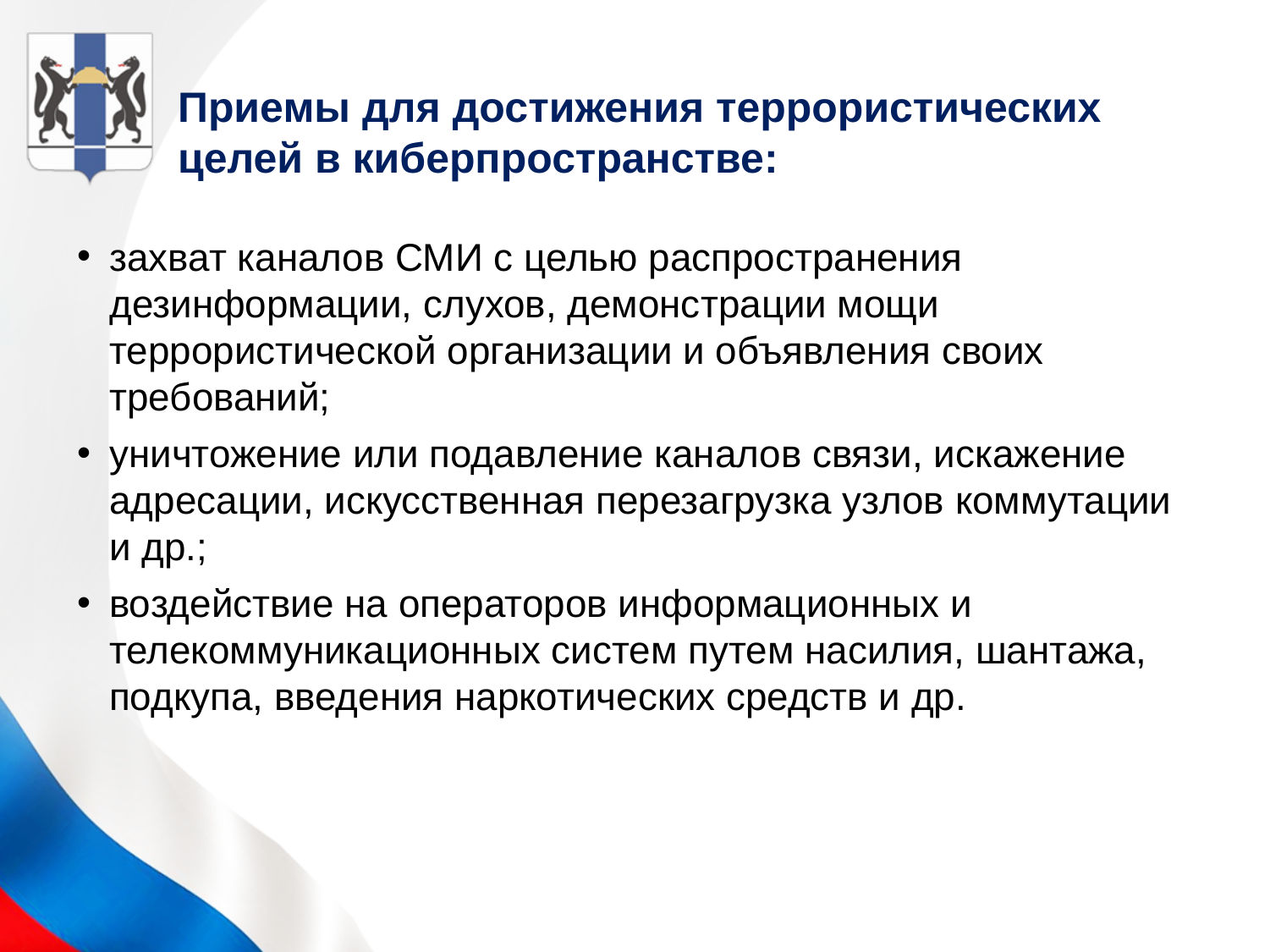

# Приемы для достижения террористических целей в киберпространстве:
захват каналов СМИ с целью распространения дезинформации, слухов, демонстрации мощи террористической организации и объявления своих требований;
уничтожение или подавление каналов связи, искажение адресации, искусственная перезагрузка узлов коммутации
и др.;
воздействие на операторов информационных и телекоммуникационных систем путем насилия, шантажа, подкупа, введения наркотических средств и др.